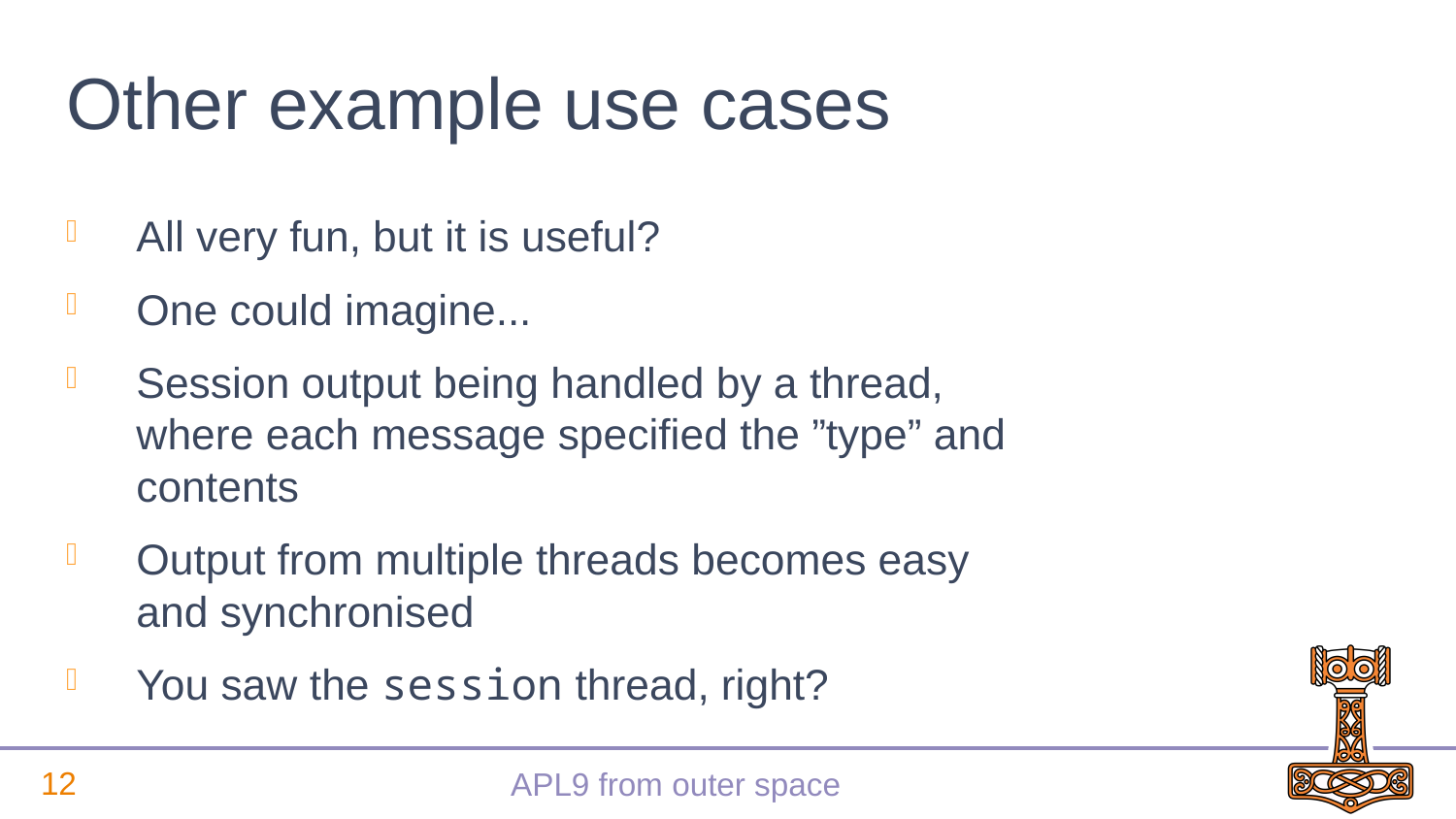

# Other example use cases
All very fun, but it is useful?
One could imagine...
Session output being handled by a thread, where each message specified the ”type” and contents
Output from multiple threads becomes easy and synchronised
You saw the session thread, right?

12